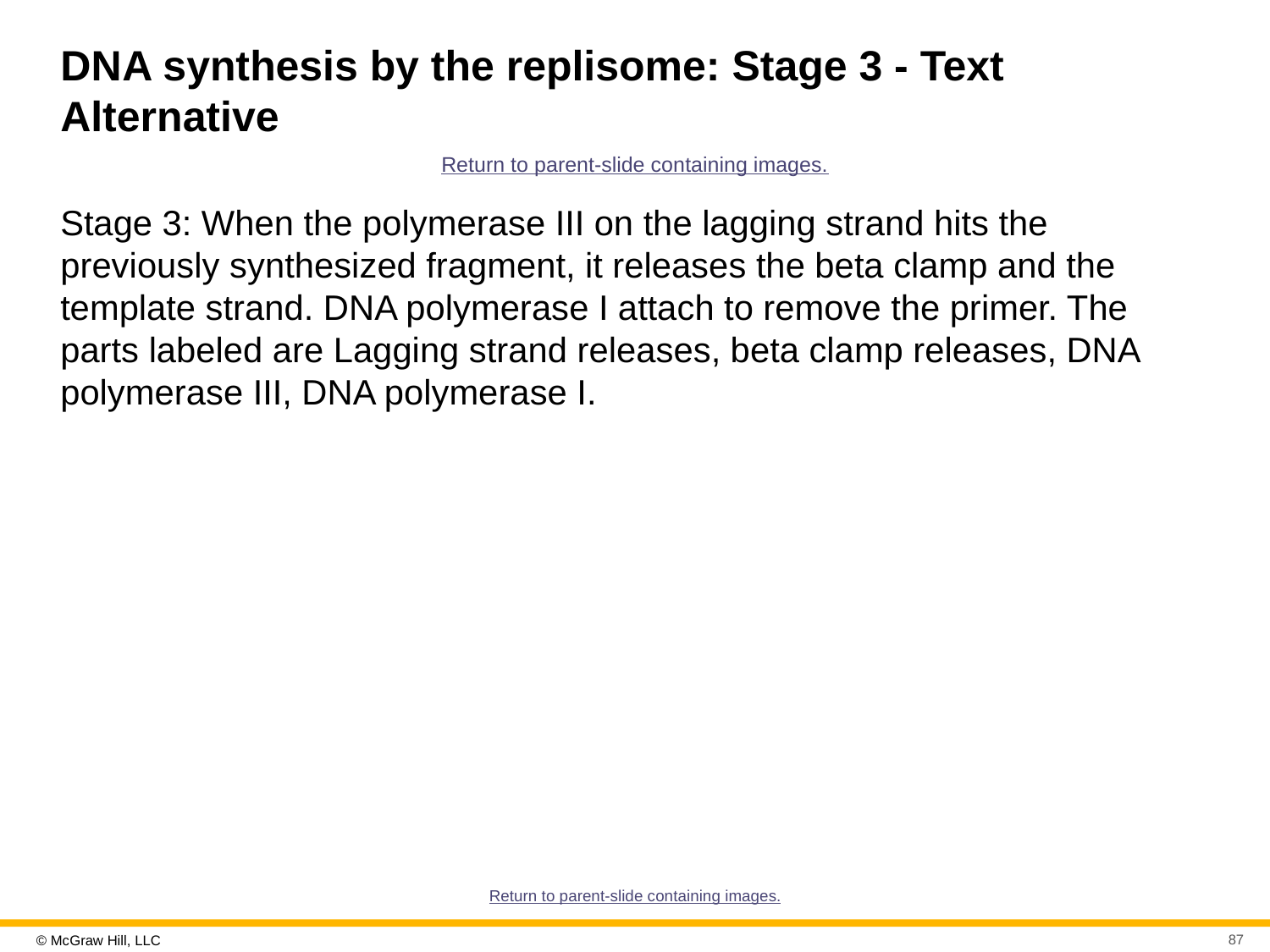

# D N A synthesis by the replisome: Stage 3 - Text Alternative
Return to parent-slide containing images.
Stage 3: When the polymerase III on the lagging strand hits the previously synthesized fragment, it releases the beta clamp and the template strand. DNA polymerase I attach to remove the primer. The parts labeled are Lagging strand releases, beta clamp releases, DNA polymerase III, DNA polymerase I.
Return to parent-slide containing images.
87